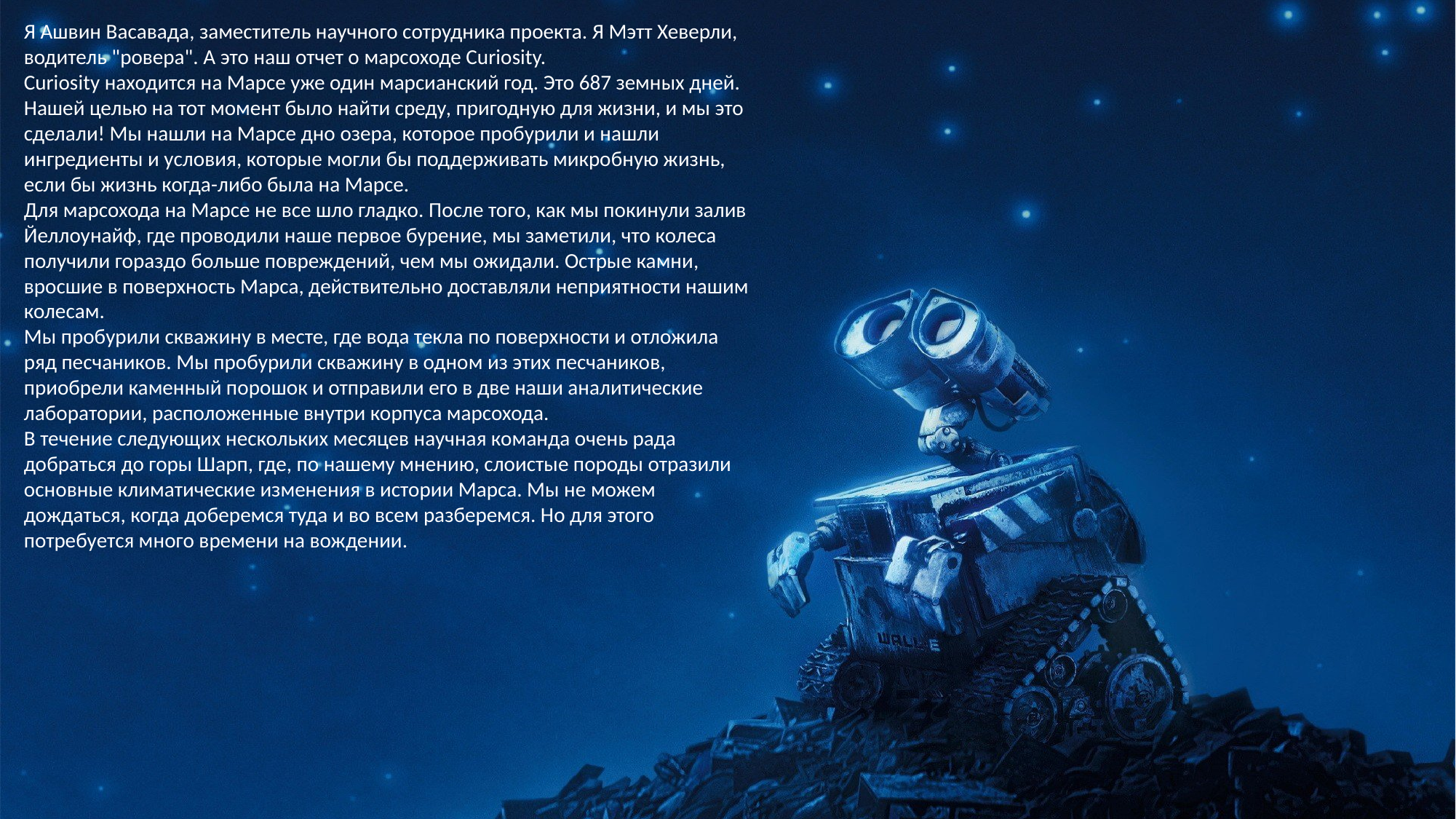

Я Ашвин Васавада, заместитель научного сотрудника проекта. Я Мэтт Хеверли, водитель "ровера". А это наш отчет о марсоходе Curiosity.
Curiosity находится на Марсе уже один марсианский год. Это 687 земных дней. Нашей целью на тот момент было найти среду, пригодную для жизни, и мы это сделали! Мы нашли на Марсе дно озера, которое пробурили и нашли ингредиенты и условия, которые могли бы поддерживать микробную жизнь, если бы жизнь когда-либо была на Марсе.
Для марсохода на Марсе не все шло гладко. После того, как мы покинули залив Йеллоунайф, где проводили наше первое бурение, мы заметили, что колеса получили гораздо больше повреждений, чем мы ожидали. Острые камни, вросшие в поверхность Марса, действительно доставляли неприятности нашим колесам.
Мы пробурили скважину в месте, где вода текла по поверхности и отложила ряд песчаников. Мы пробурили скважину в одном из этих песчаников, приобрели каменный порошок и отправили его в две наши аналитические лаборатории, расположенные внутри корпуса марсохода.
В течение следующих нескольких месяцев научная команда очень рада добраться до горы Шарп, где, по нашему мнению, слоистые породы отразили основные климатические изменения в истории Марса. Мы не можем дождаться, когда доберемся туда и во всем разберемся. Но для этого потребуется много времени на вождении.